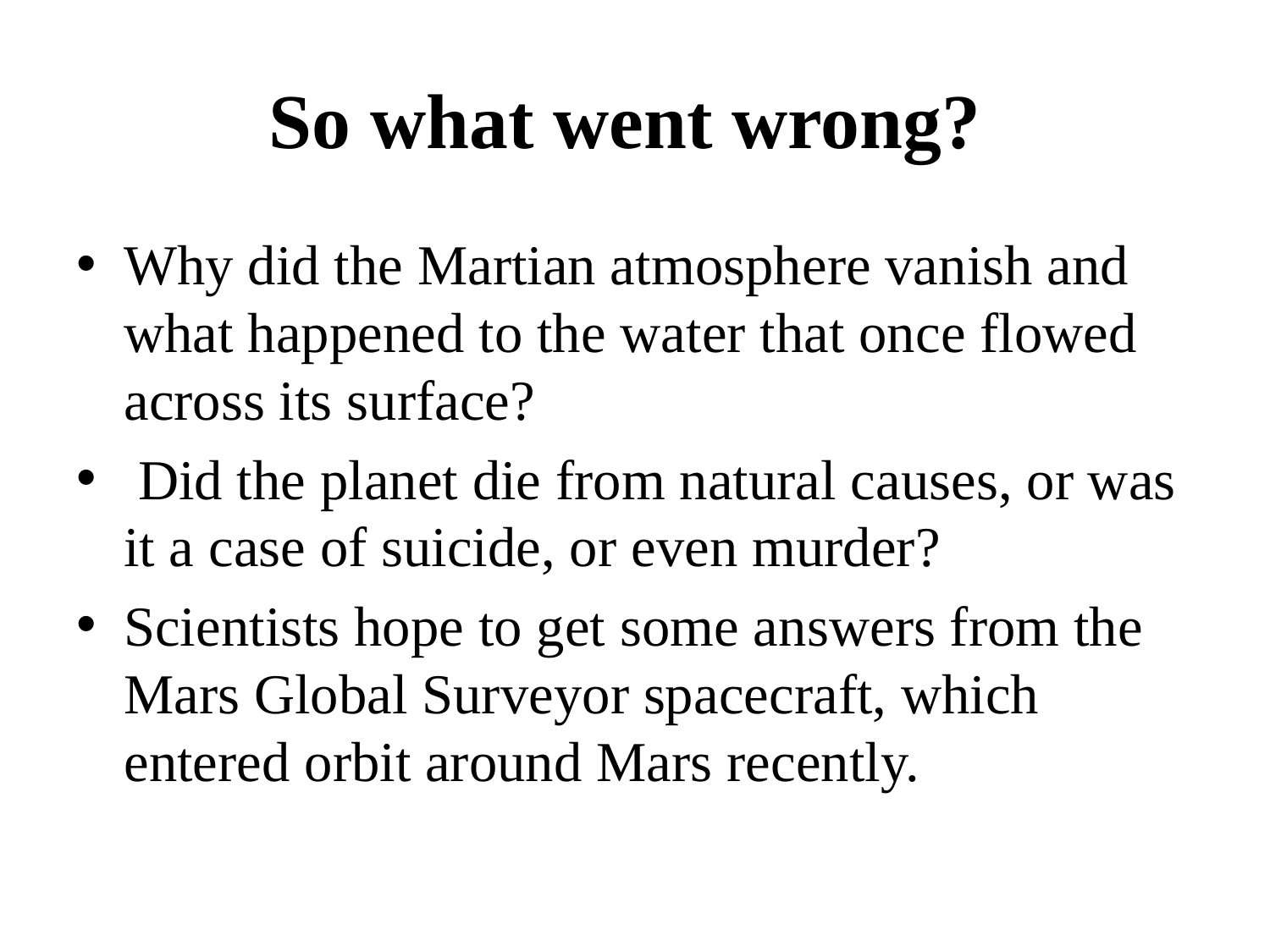

# So what went wrong?
Why did the Martian atmosphere vanish and what happened to the water that once flowed across its surface?
 Did the planet die from natural causes, or was it a case of suicide, or even murder?
Scientists hope to get some answers from the Mars Global Surveyor spacecraft, which entered orbit around Mars recently.